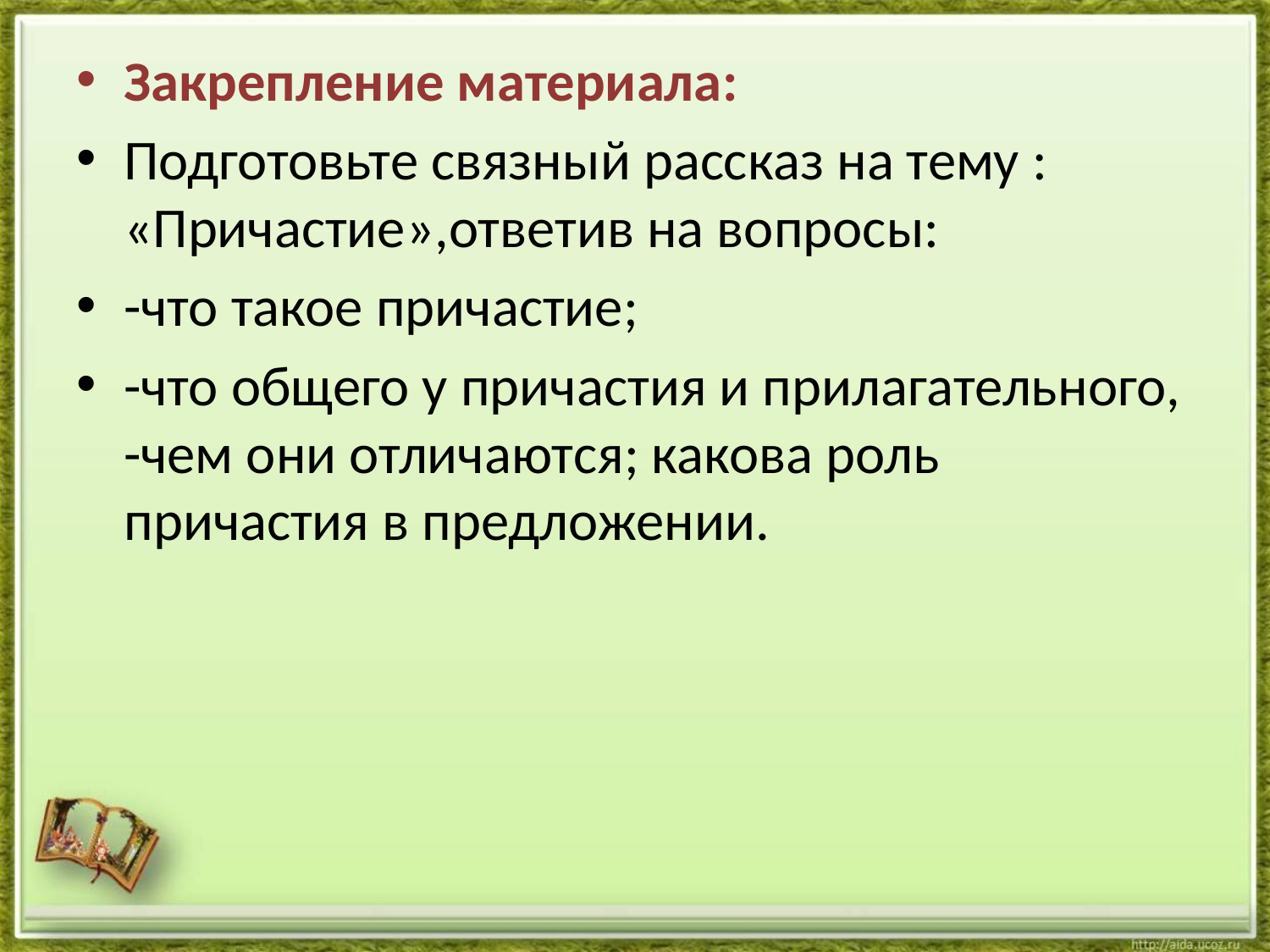

# Закрепление материала:
Подготовьте связный рассказ на тему : «Причастие»,ответив на вопросы:
-что такое причастие;
-что общего у причастия и прилагательного, -чем они отличаются; какова роль причастия в предложении.